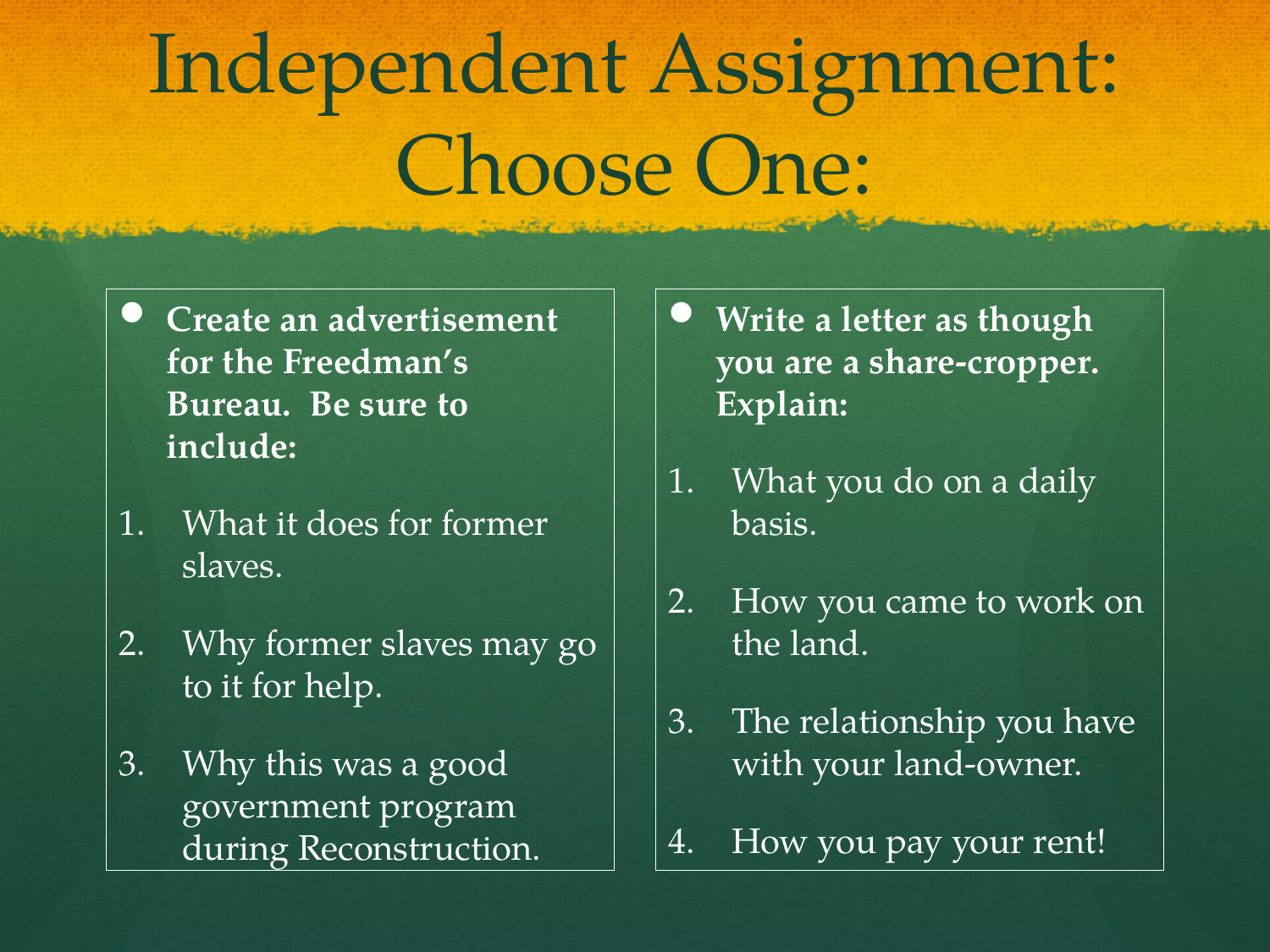

# Independent Assignment: Choose One:
Create an advertisement for the Freedman’s Bureau.  Be sure to include:
What it does for former slaves.
Why former slaves may go to it for help.
Why this was a good government program during Reconstruction.
Write a letter as though you are a share-cropper.  Explain:
What you do on a daily basis.
How you came to work on the land.
The relationship you have with your land-owner.
How you pay your rent!